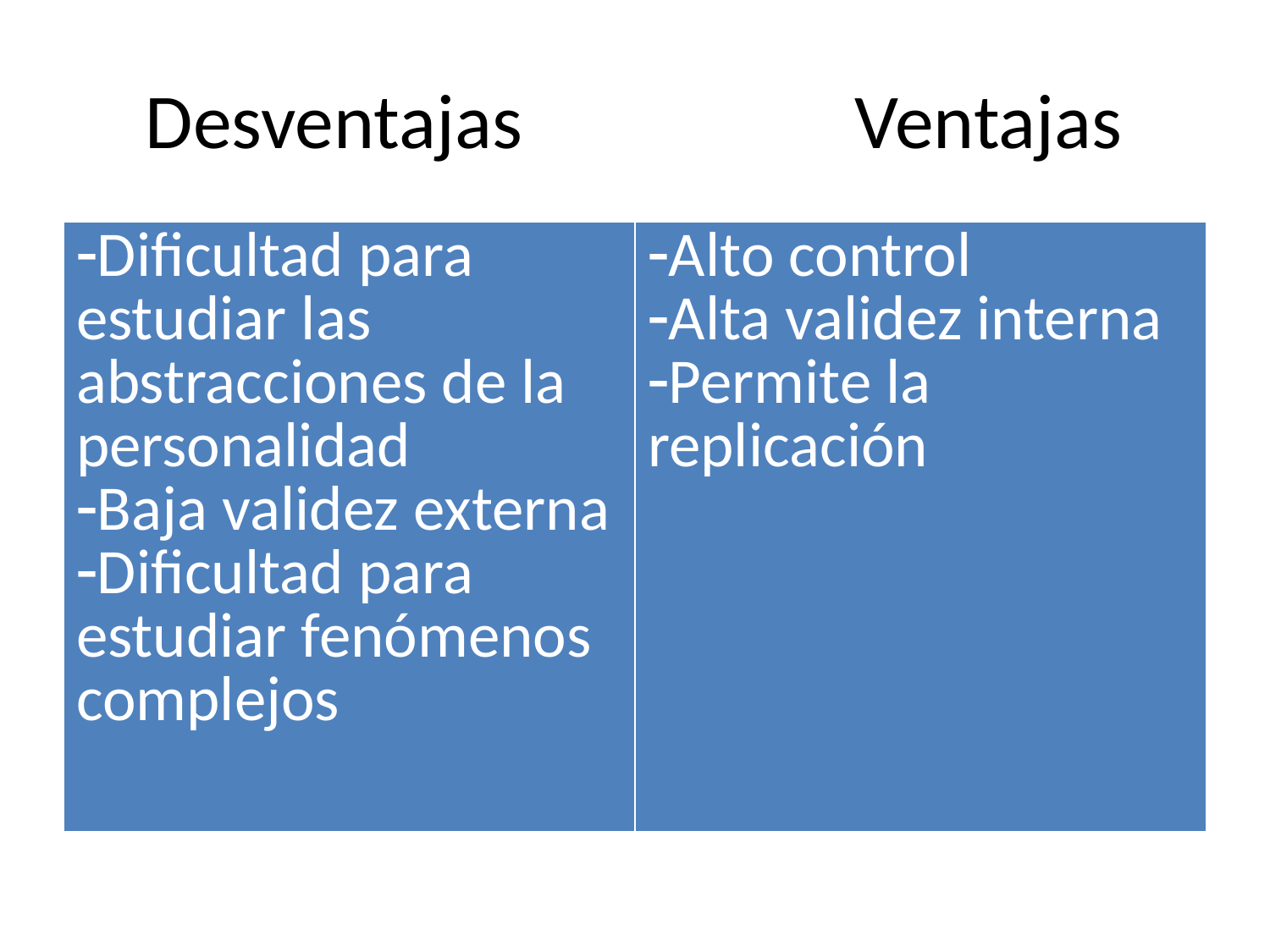

# Desventajas                   Ventajas
| Dificultad para estudiar las abstracciones de la personalidad Baja validez externa Dificultad para estudiar fenómenos complejos | Alto control Alta validez interna Permite la replicación |
| --- | --- |